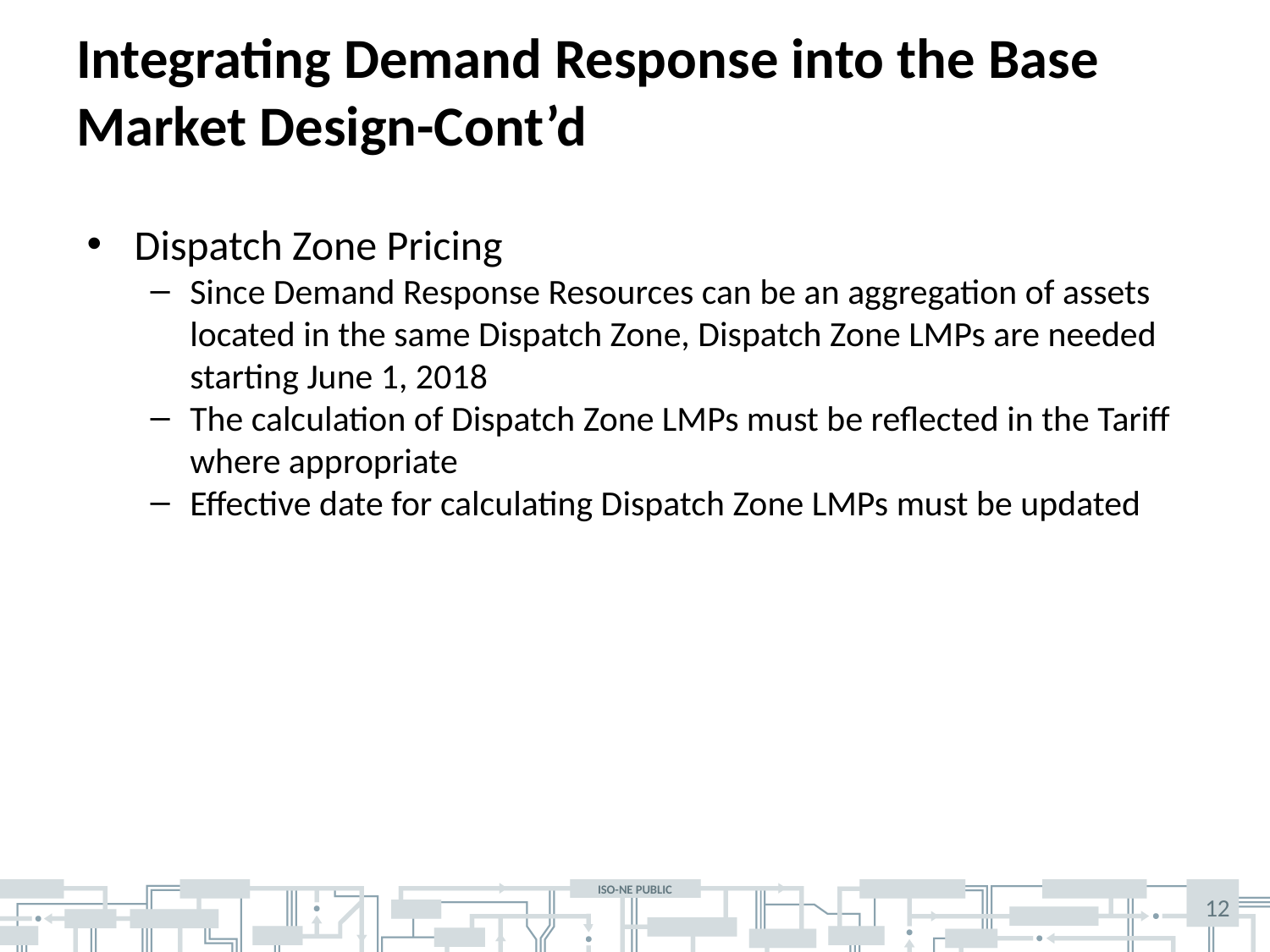

# Integrating Demand Response into the Base Market Design-Cont’d
Dispatch Zone Pricing
Since Demand Response Resources can be an aggregation of assets located in the same Dispatch Zone, Dispatch Zone LMPs are needed starting June 1, 2018
The calculation of Dispatch Zone LMPs must be reflected in the Tariff where appropriate
Effective date for calculating Dispatch Zone LMPs must be updated

12